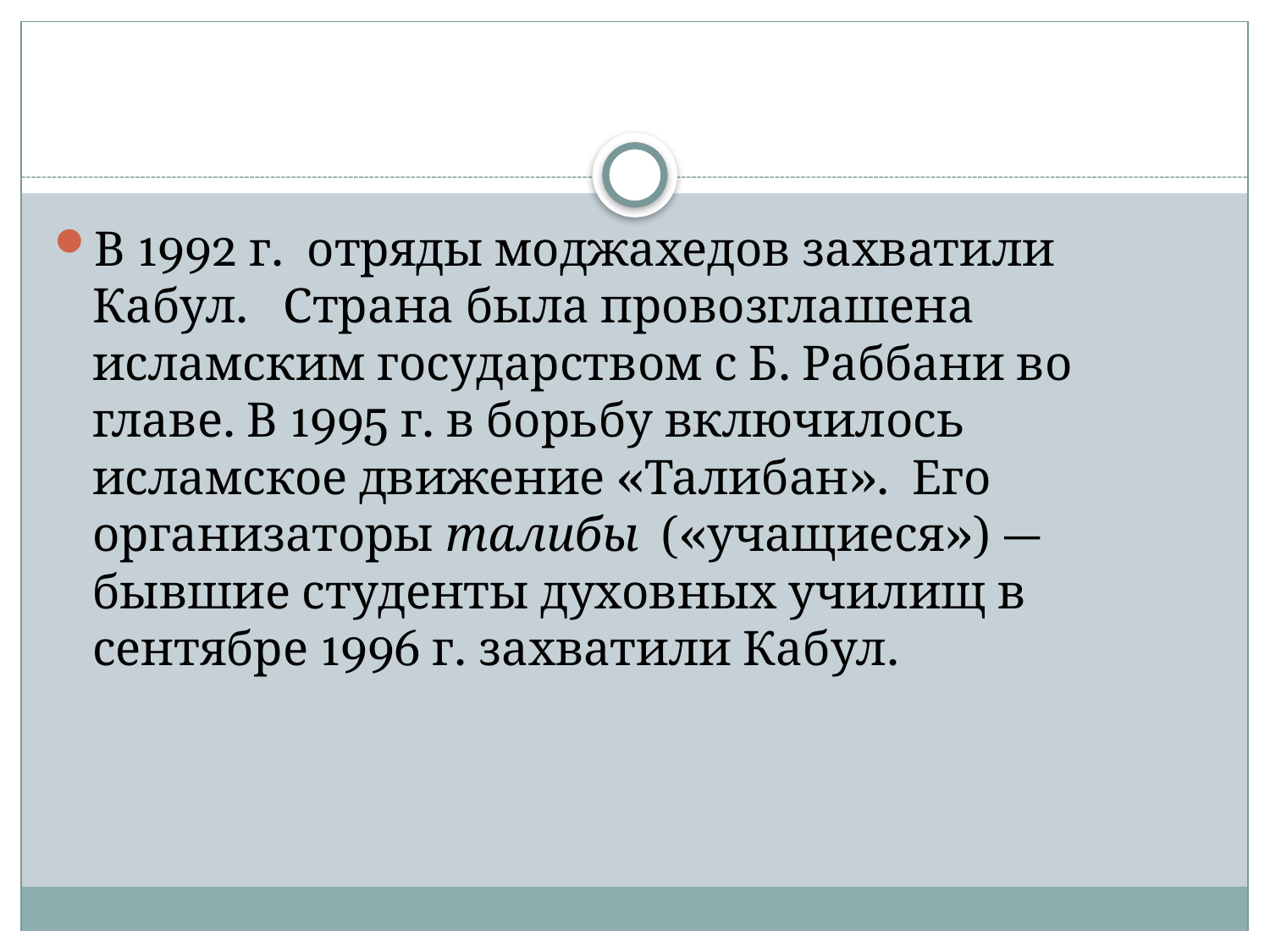

#
В 1992 г.  отряды моджахедов захватили Кабул.   Страна была провозглашена исламским государством с Б. Раббани во главе. В 1995 г. в борьбу включилось исламское движение «Талибан».  Его организаторы талибы  («учащиеся») — бывшие студенты духовных училищ в сентябре 1996 г. захватили Кабул.